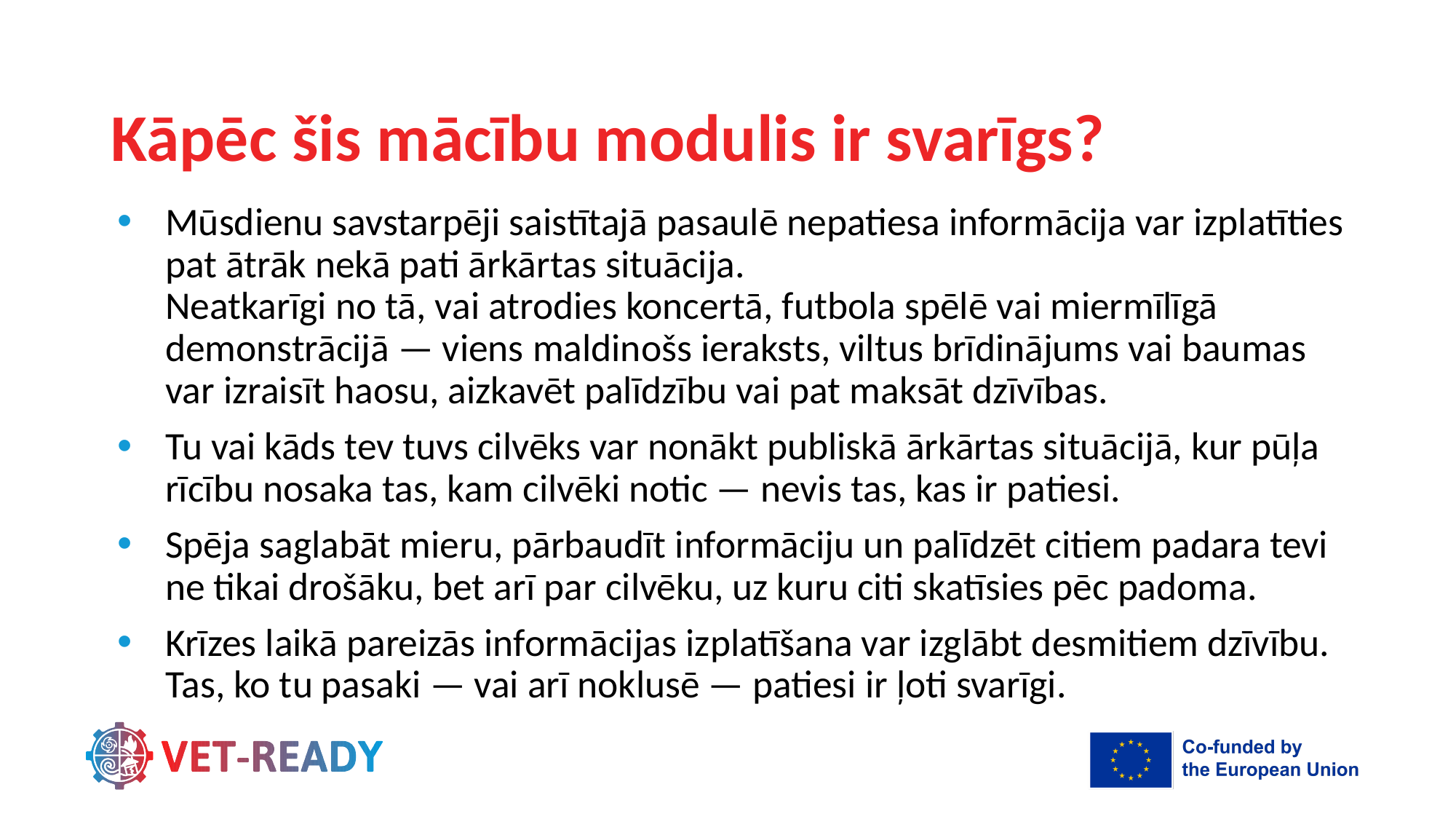

# Kāpēc šis mācību modulis ir svarīgs?
Mūsdienu savstarpēji saistītajā pasaulē nepatiesa informācija var izplatīties pat ātrāk nekā pati ārkārtas situācija.
Neatkarīgi no tā, vai atrodies koncertā, futbola spēlē vai miermīlīgā demonstrācijā — viens maldinošs ieraksts, viltus brīdinājums vai baumas var izraisīt haosu, aizkavēt palīdzību vai pat maksāt dzīvības.
Tu vai kāds tev tuvs cilvēks var nonākt publiskā ārkārtas situācijā, kur pūļa rīcību nosaka tas, kam cilvēki notic — nevis tas, kas ir patiesi.
Spēja saglabāt mieru, pārbaudīt informāciju un palīdzēt citiem padara tevi ne tikai drošāku, bet arī par cilvēku, uz kuru citi skatīsies pēc padoma.
Krīzes laikā pareizās informācijas izplatīšana var izglābt desmitiem dzīvību. Tas, ko tu pasaki — vai arī noklusē — patiesi ir ļoti svarīgi.